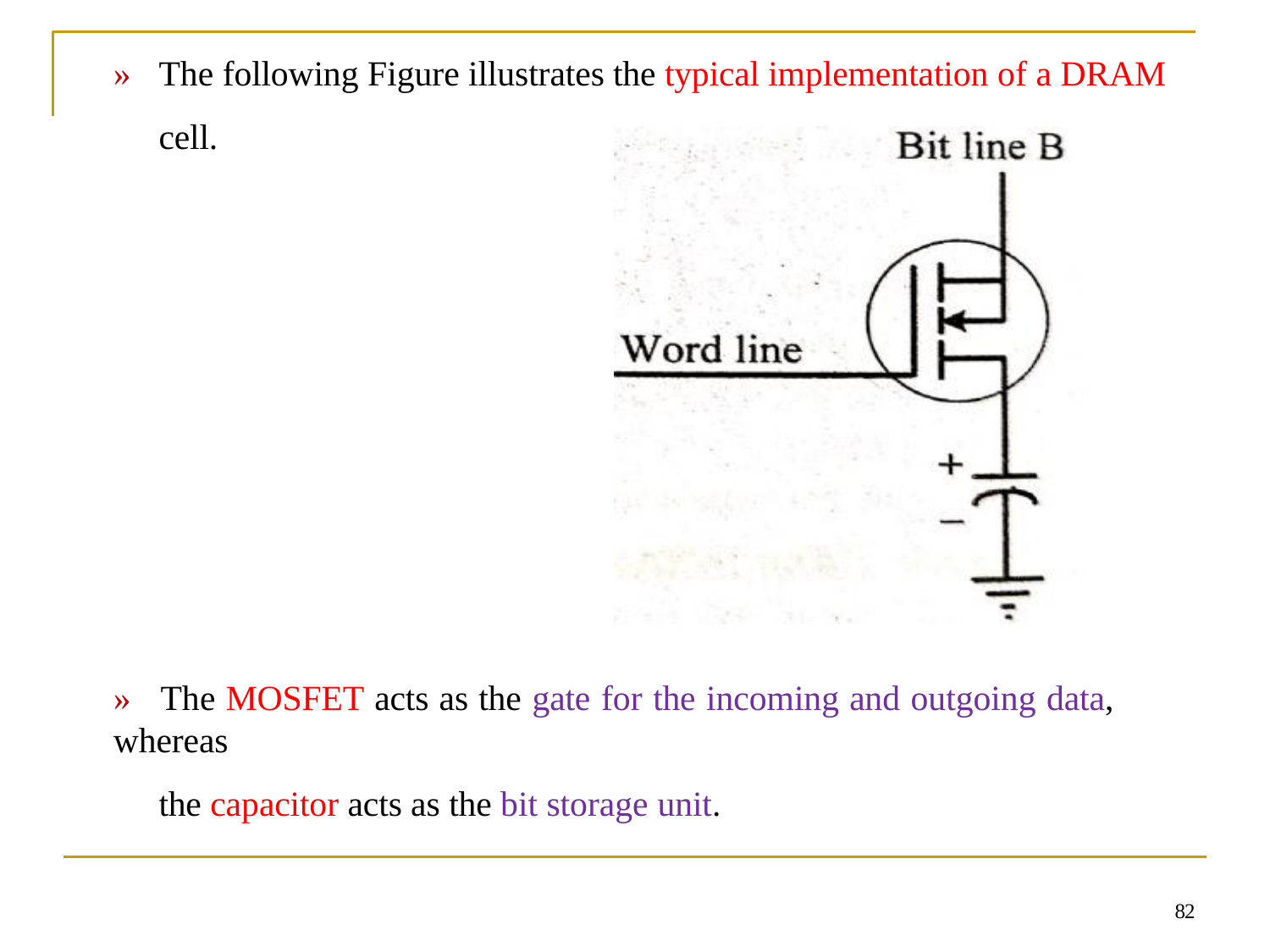

# »	The following Figure illustrates the typical implementation of a DRAM  cell.

»	The MOSFET acts as the gate for the incoming and outgoing data, whereas
the capacitor acts as the bit storage unit.

82